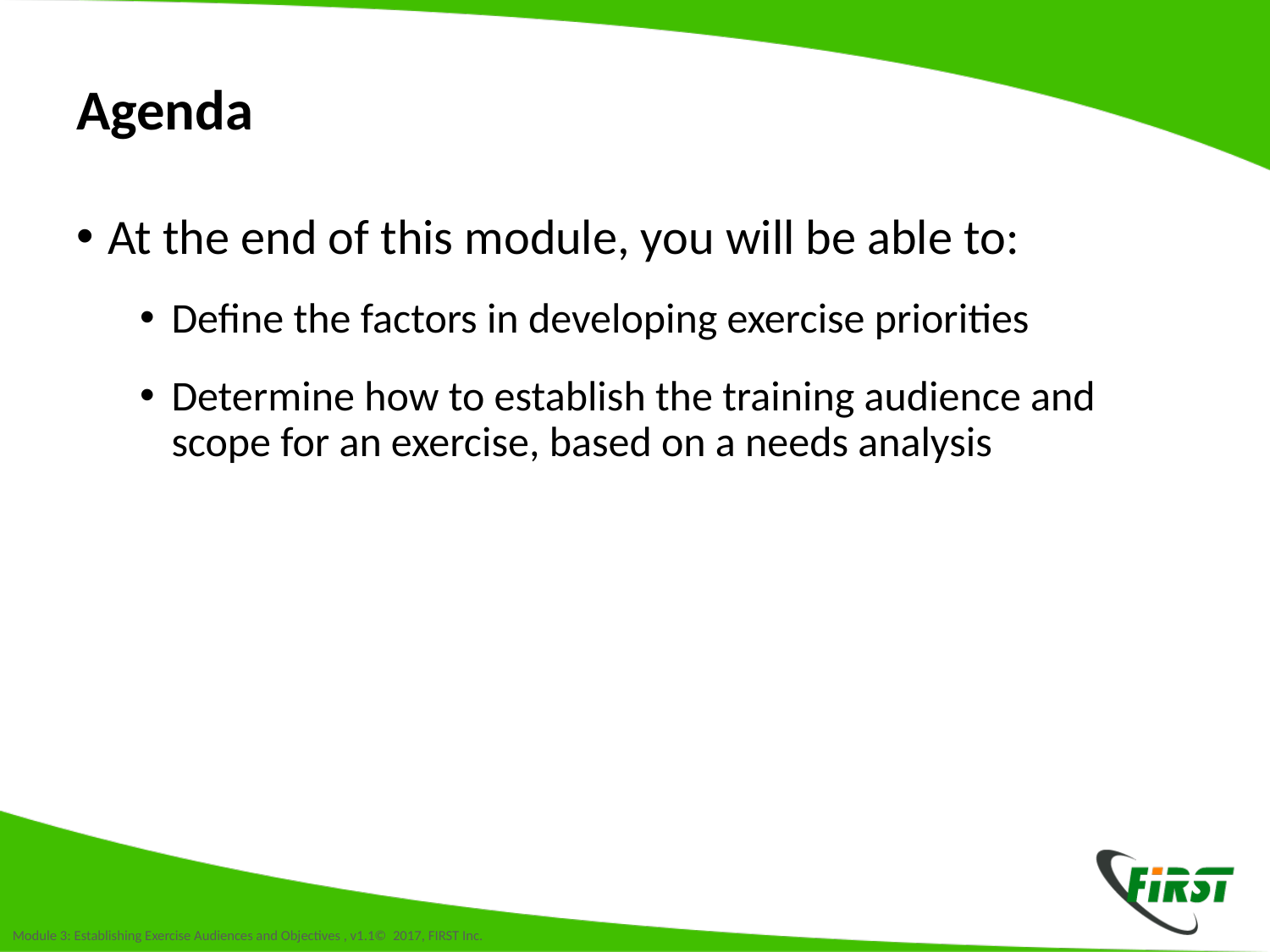

# Agenda
At the end of this module, you will be able to:
Define the factors in developing exercise priorities
Determine how to establish the training audience and scope for an exercise, based on a needs analysis